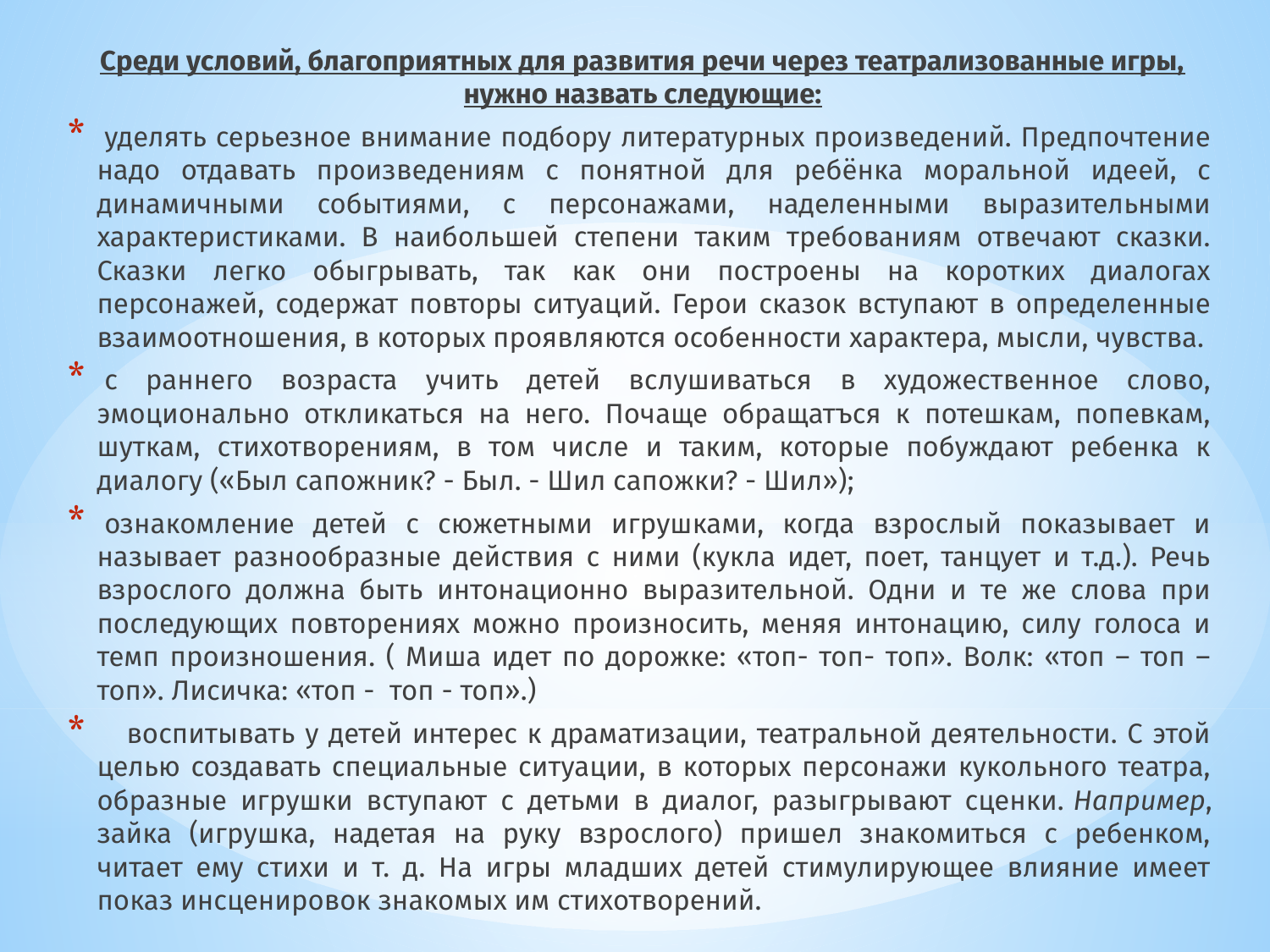

Среди условий, благоприятных для развития речи через театрализованные игры, нужно назвать следующие:
 уделять серьезное внимание подбору литературных произведений. Предпочтение надо отдавать произведениям с понятной для ребёнка моральной идеей, с динамичными событиями, с персонажами, наделенными выразительными характеристиками. В наибольшей степени таким требованиям отвечают сказки. Сказки легко обыгрывать, так как они построены на коротких диалогах персонажей, содержат повторы ситуаций. Герои сказок вступают в определенные взаимоотношения, в которых проявляются особенности характера, мысли, чувства.
 с раннего возраста учить детей вслушиваться в художественное слово, эмоционально откликаться на него. Почаще обращатъся к потешкам, попевкам, шуткам, стихотворениям, в том числе и таким, которые побуждают ребенка к диалогу («Был сапожник? - Был. - Шил сапожки? - Шил»);
 ознакомление детей с сюжетными игрушками, когда взрослый показывает и называет разнообразные действия с ними (кукла идет, поет, танцует и т.д.). Речь взрослого должна быть интонационно выразительной. Одни и те же слова при последующих повторениях можно произносить, меняя интонацию, силу голоса и темп произношения. ( Миша идет по дорожке: «топ- топ- топ». Волк: «топ – топ – топ». Лисичка: «топ -  топ - топ».)
   воспитывать у детей интерес к драматизации, театральной деятельности. С этой целью создавать специальные ситуации, в которых персонажи кукольного театра, образные игрушки вступают с детьми в диалог, разыгрывают сценки. Например, зайка (игрушка, надетая на руку взрослого) пришел знакомиться с ребенком, читает ему стихи и т. д. На игры младших детей стимулирующее влияние имеет показ инсценировок знакомых им стихотворений.